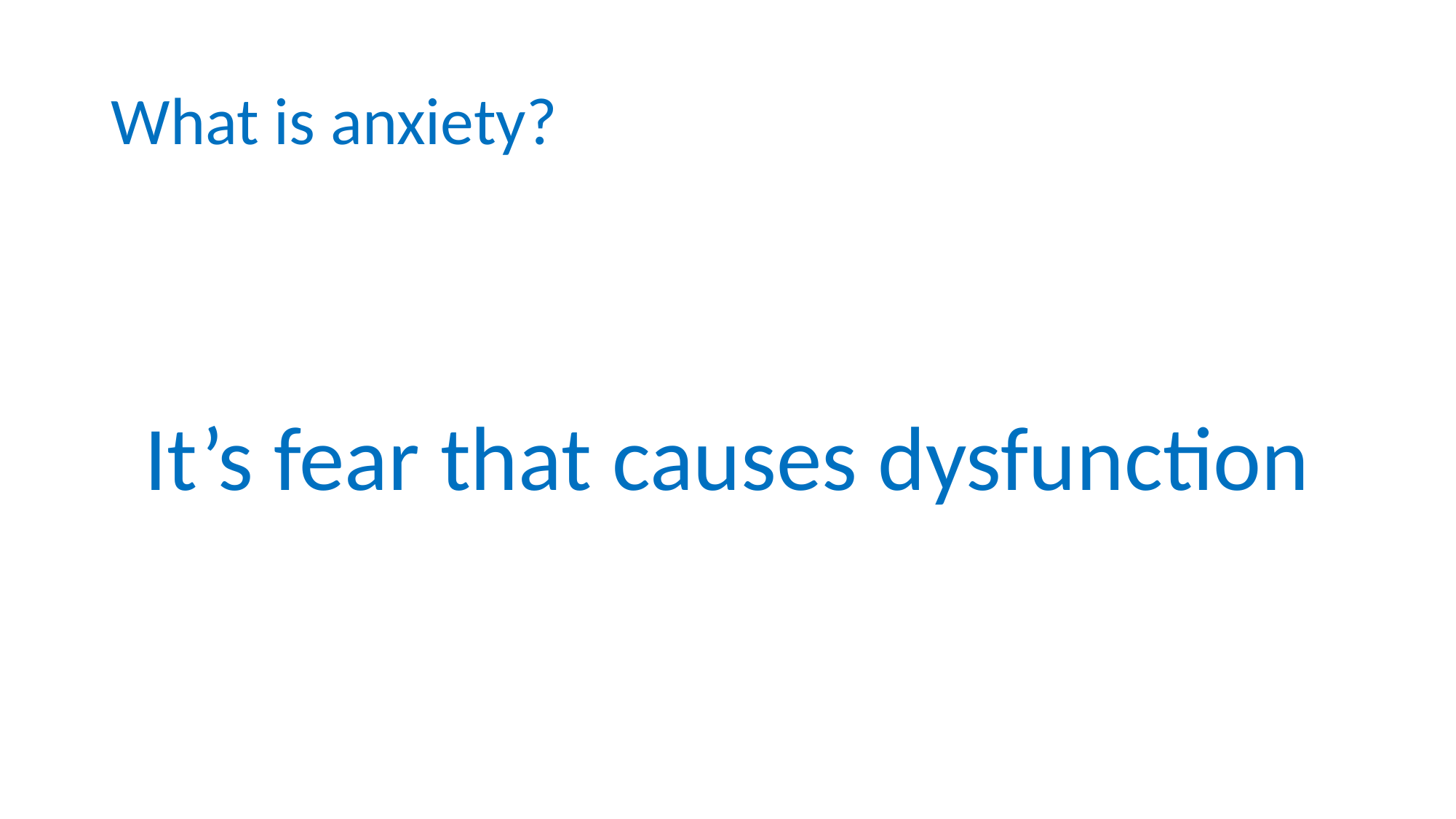

# What is anxiety?

It’s fear that causes dysfunction